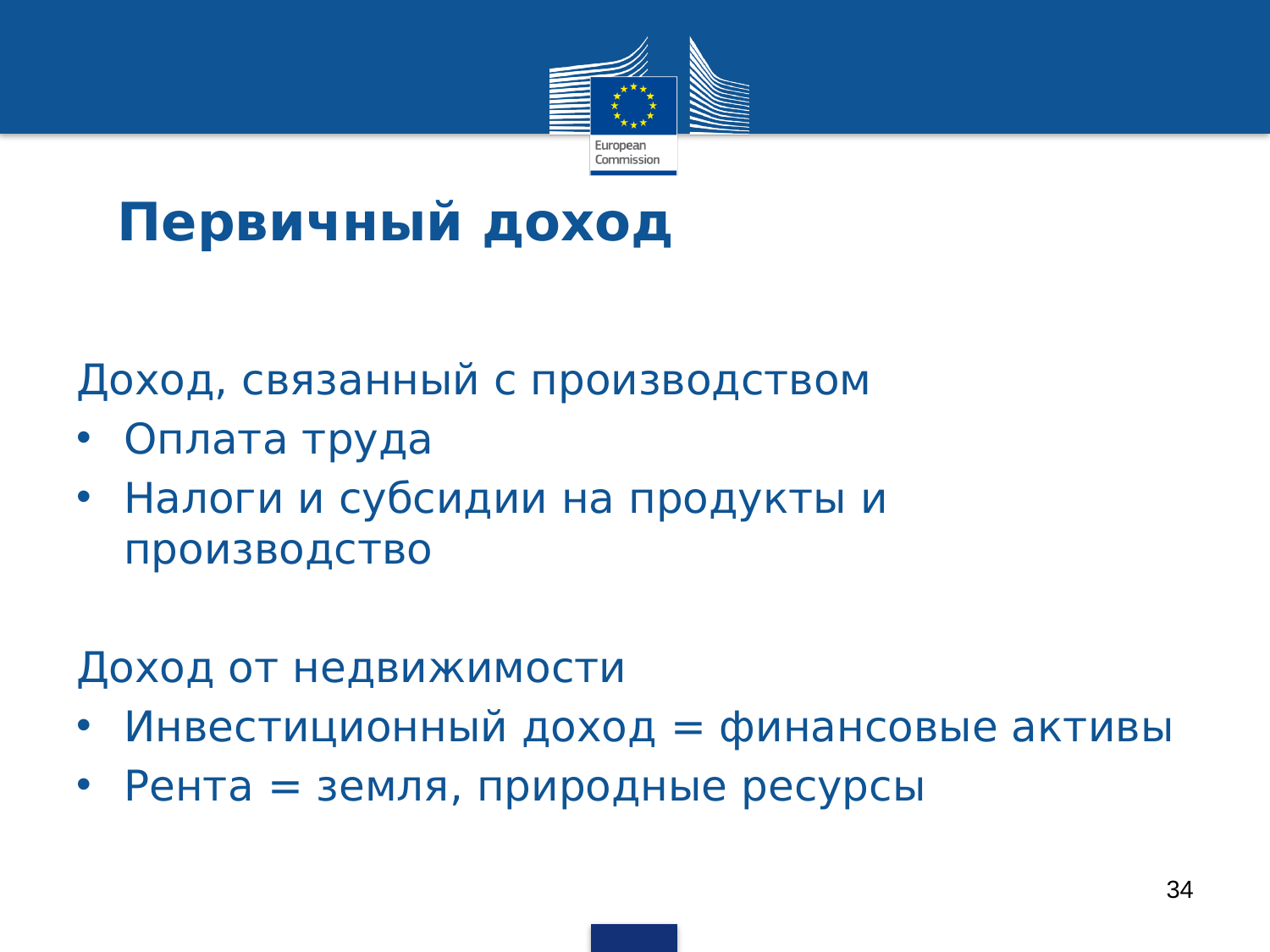

# Первичный доход
Доход, связанный с производством
Оплата труда
Налоги и субсидии на продукты и производство

Доход от недвижимости
Инвестиционный доход = финансовые активы
Рента = земля, природные ресурсы
34